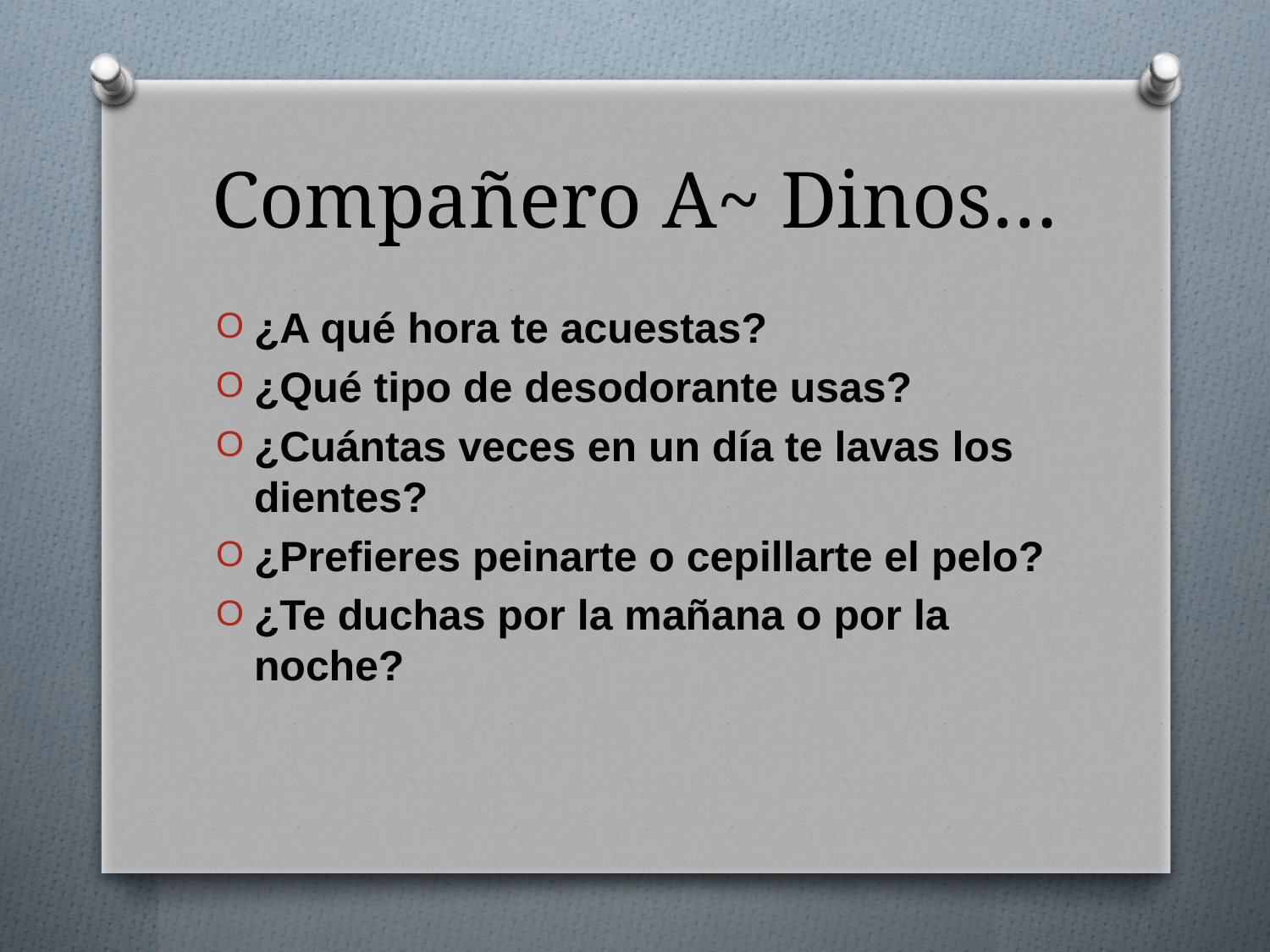

# Compañero A~ Dinos…
¿A qué hora te acuestas?
¿Qué tipo de desodorante usas?
¿Cuántas veces en un día te lavas los dientes?
¿Prefieres peinarte o cepillarte el pelo?
¿Te duchas por la mañana o por la noche?